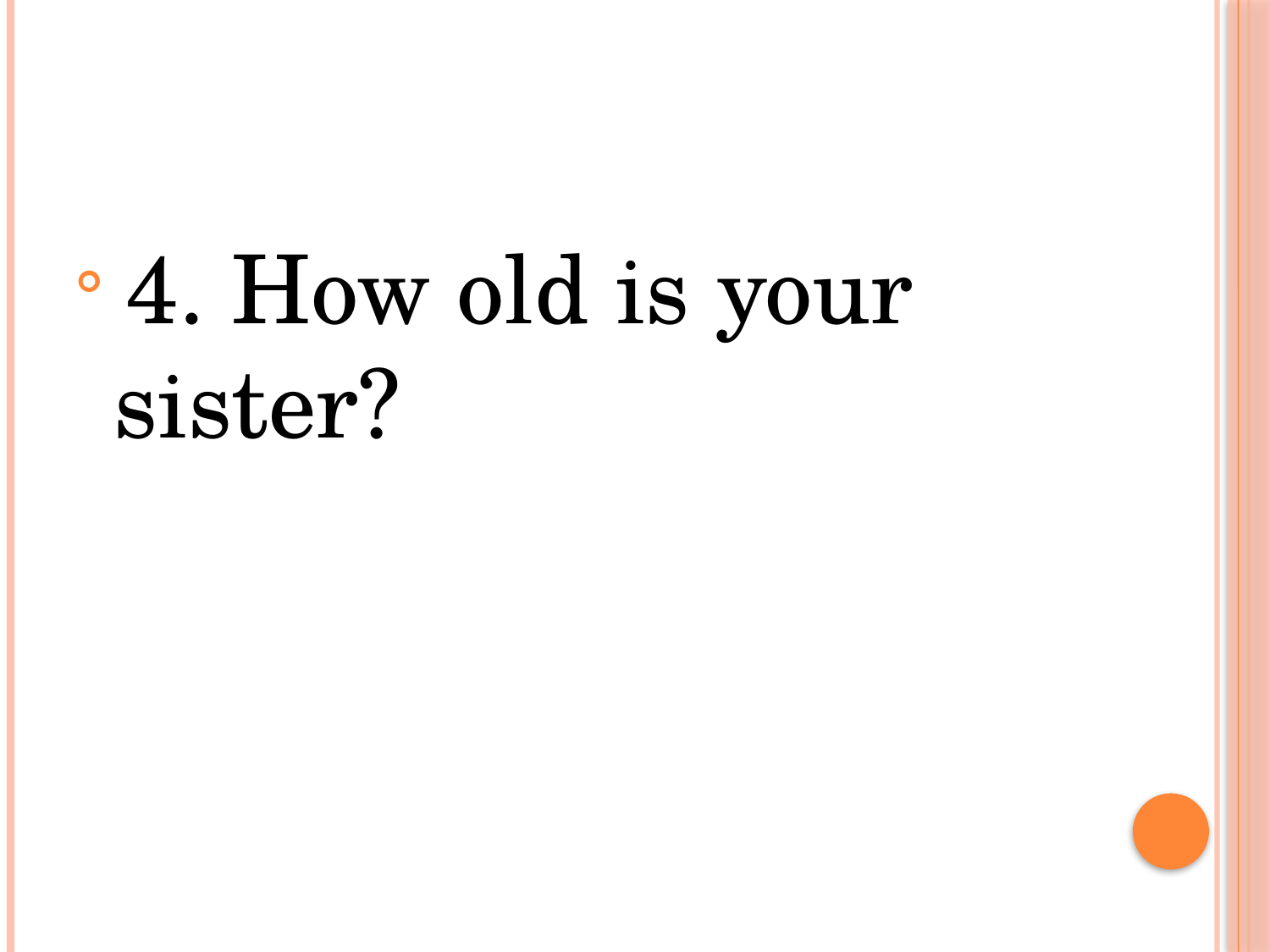

#
 4. How old is your sister?